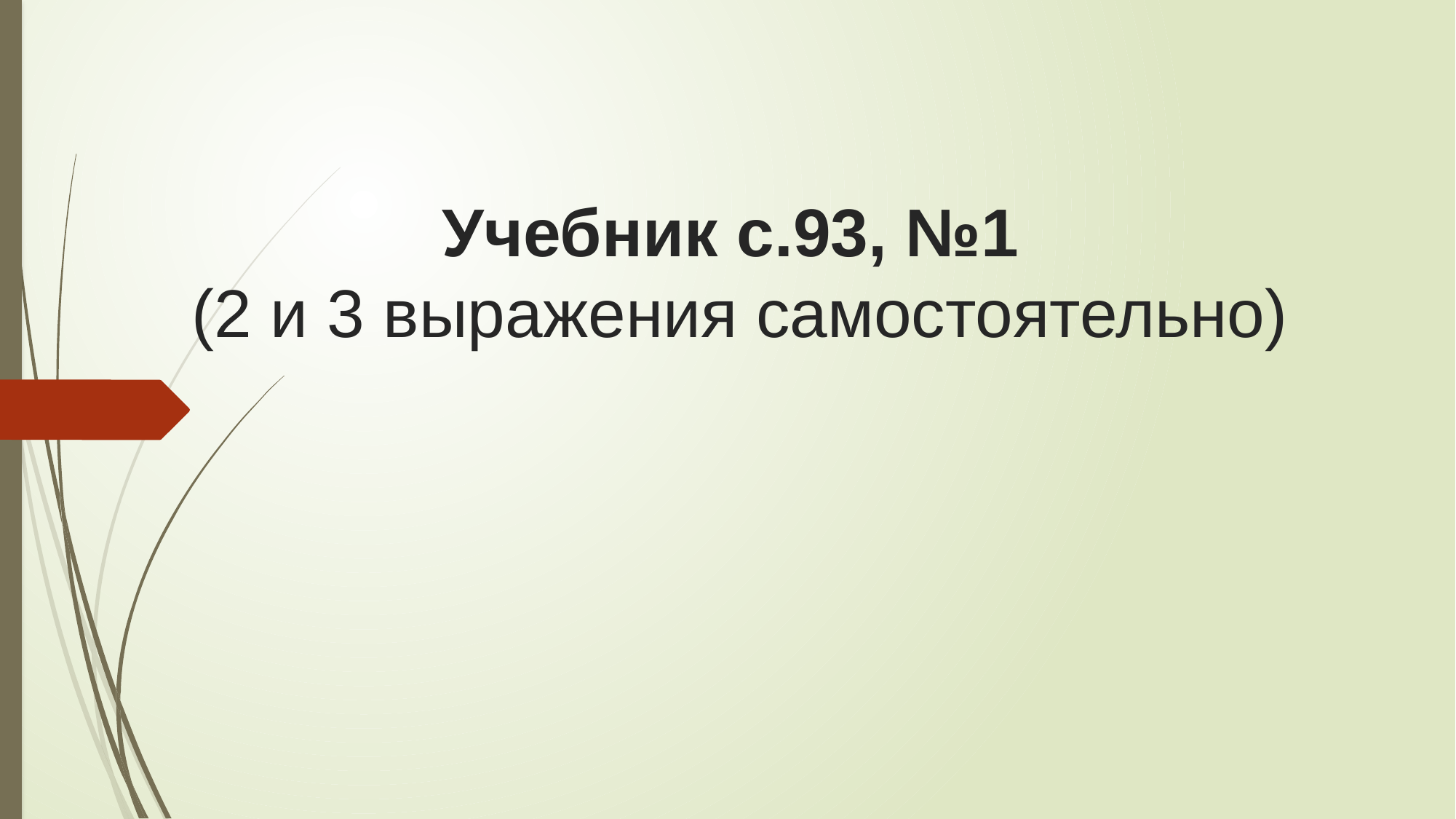

# Учебник с.93, №1 (2 и 3 выражения самостоятельно)